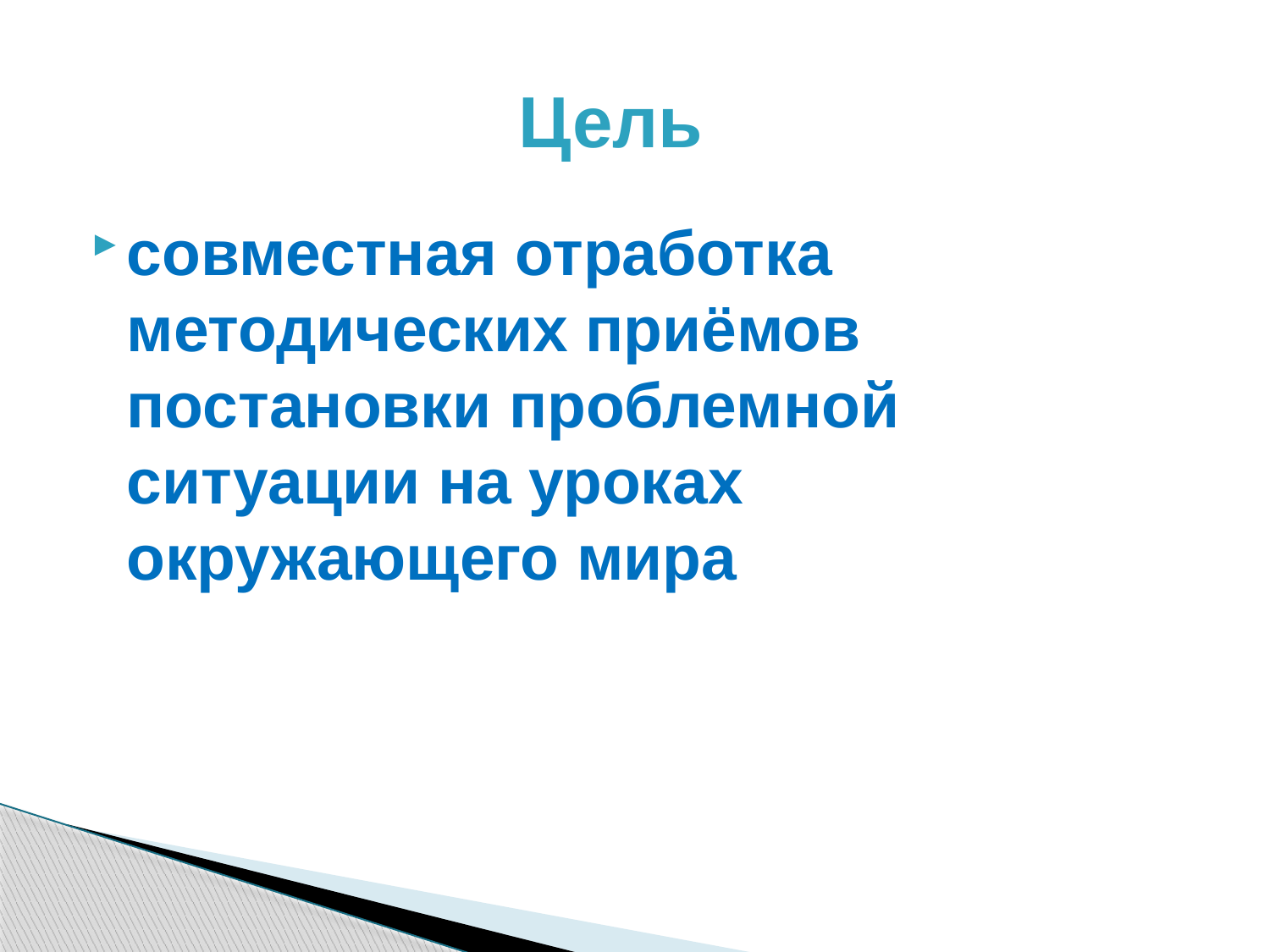

# Цель
совместная отработка методических приёмов  постановки проблемной ситуации на уроках окружающего мира